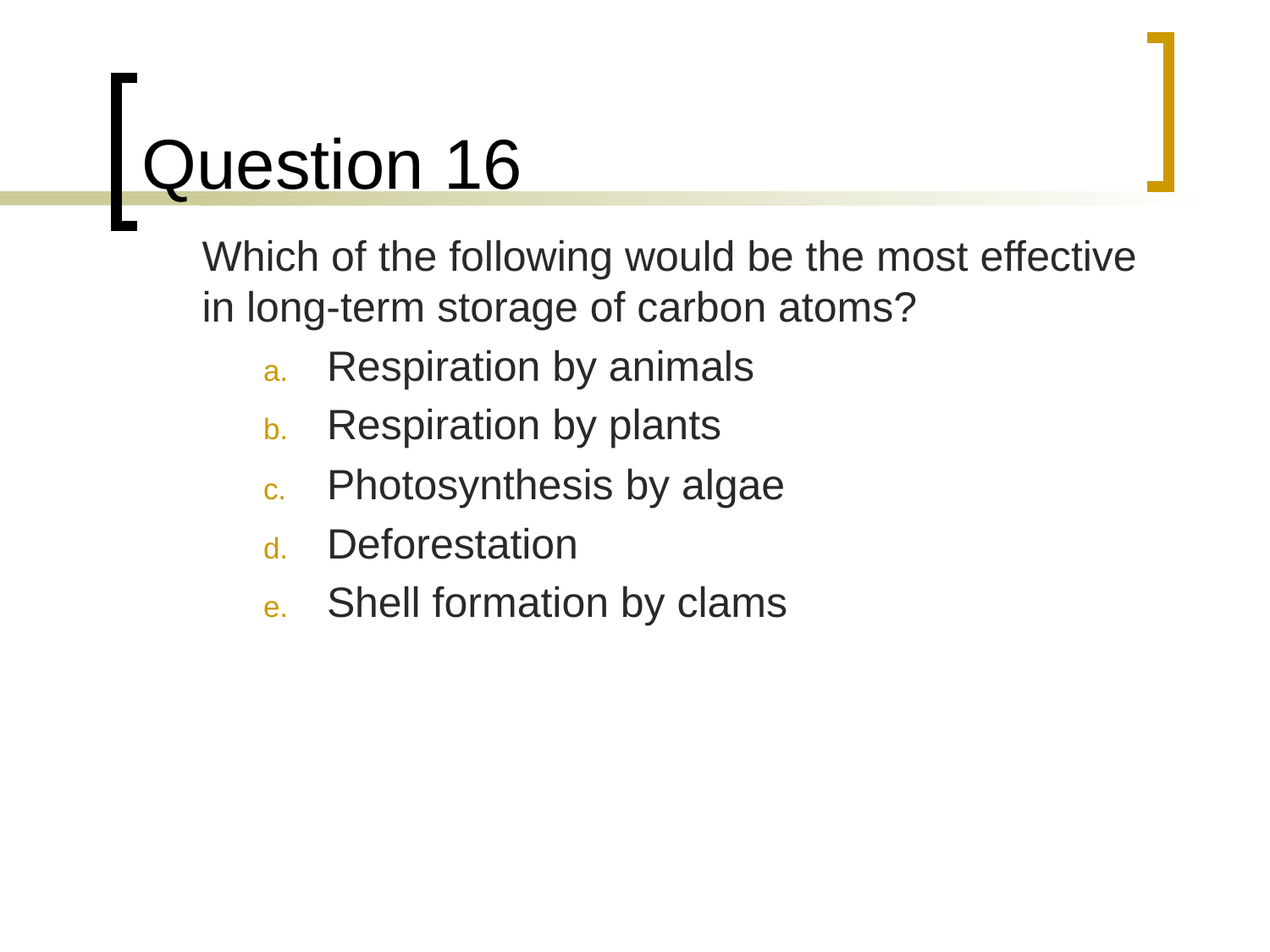

# Question 16
	Which of the following would be the most effective in long-term storage of carbon atoms?
Respiration by animals
Respiration by plants
Photosynthesis by algae
Deforestation
Shell formation by clams